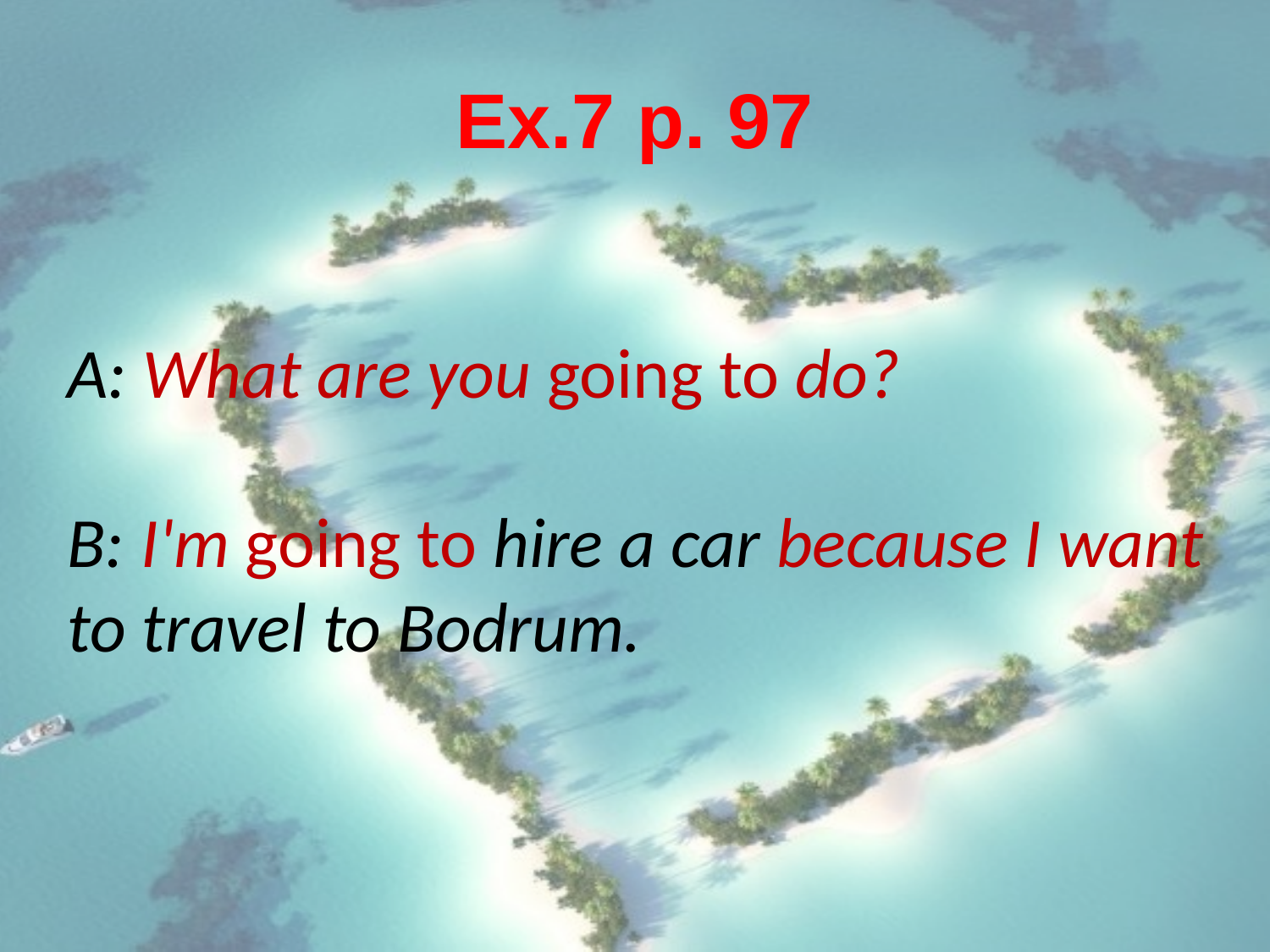

# Ex.7 p. 97
A: What are you going to do?

B: I'm going to hire a car because I want to travel to Bodrum.